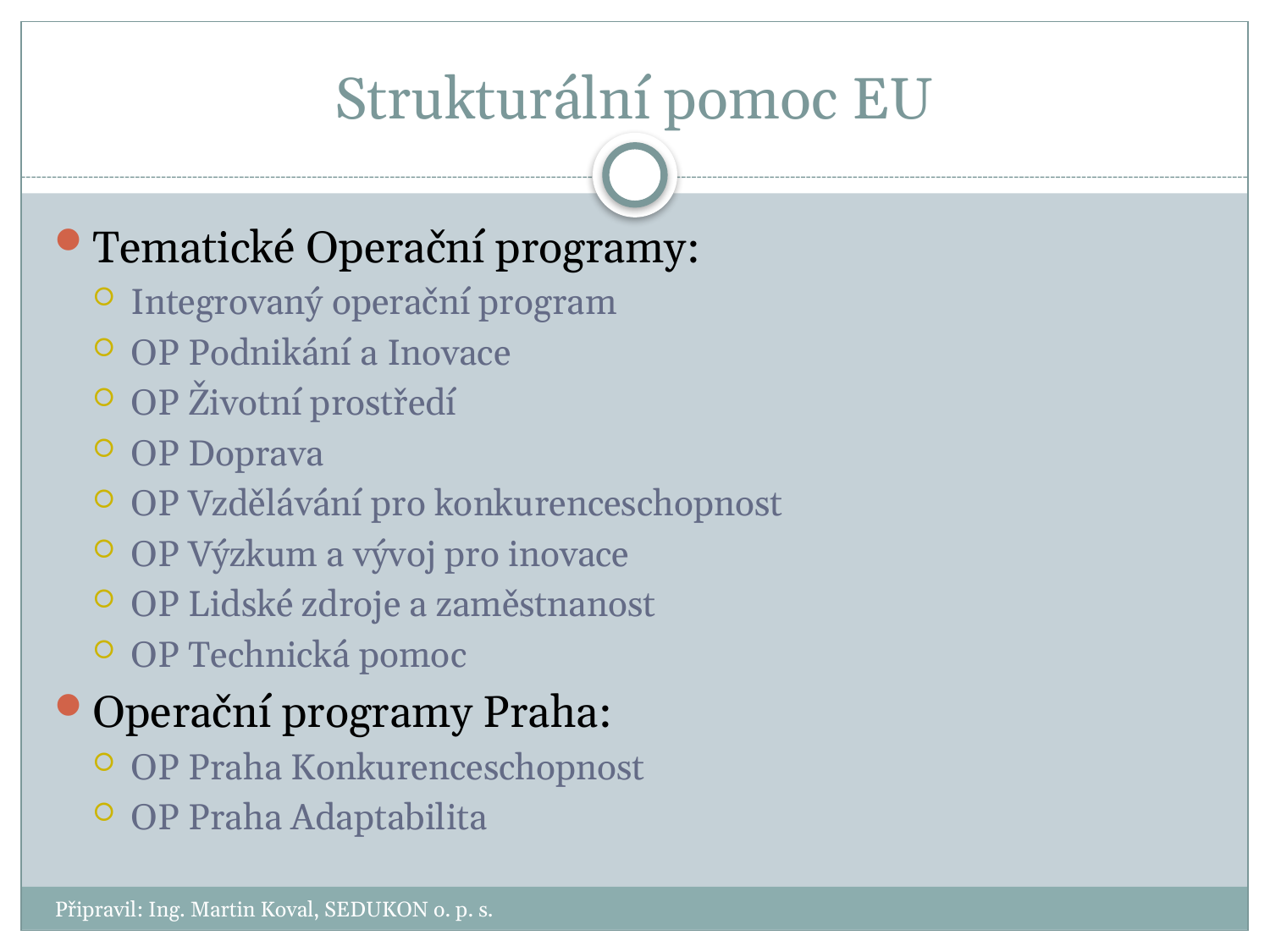

# Strukturální pomoc EU
Tematické Operační programy:
Integrovaný operační program
OP Podnikání a Inovace
OP Životní prostředí
OP Doprava
OP Vzdělávání pro konkurenceschopnost
OP Výzkum a vývoj pro inovace
OP Lidské zdroje a zaměstnanost
OP Technická pomoc
Operační programy Praha:
OP Praha Konkurenceschopnost
OP Praha Adaptabilita
Připravil: Ing. Martin Koval, SEDUKON o. p. s.